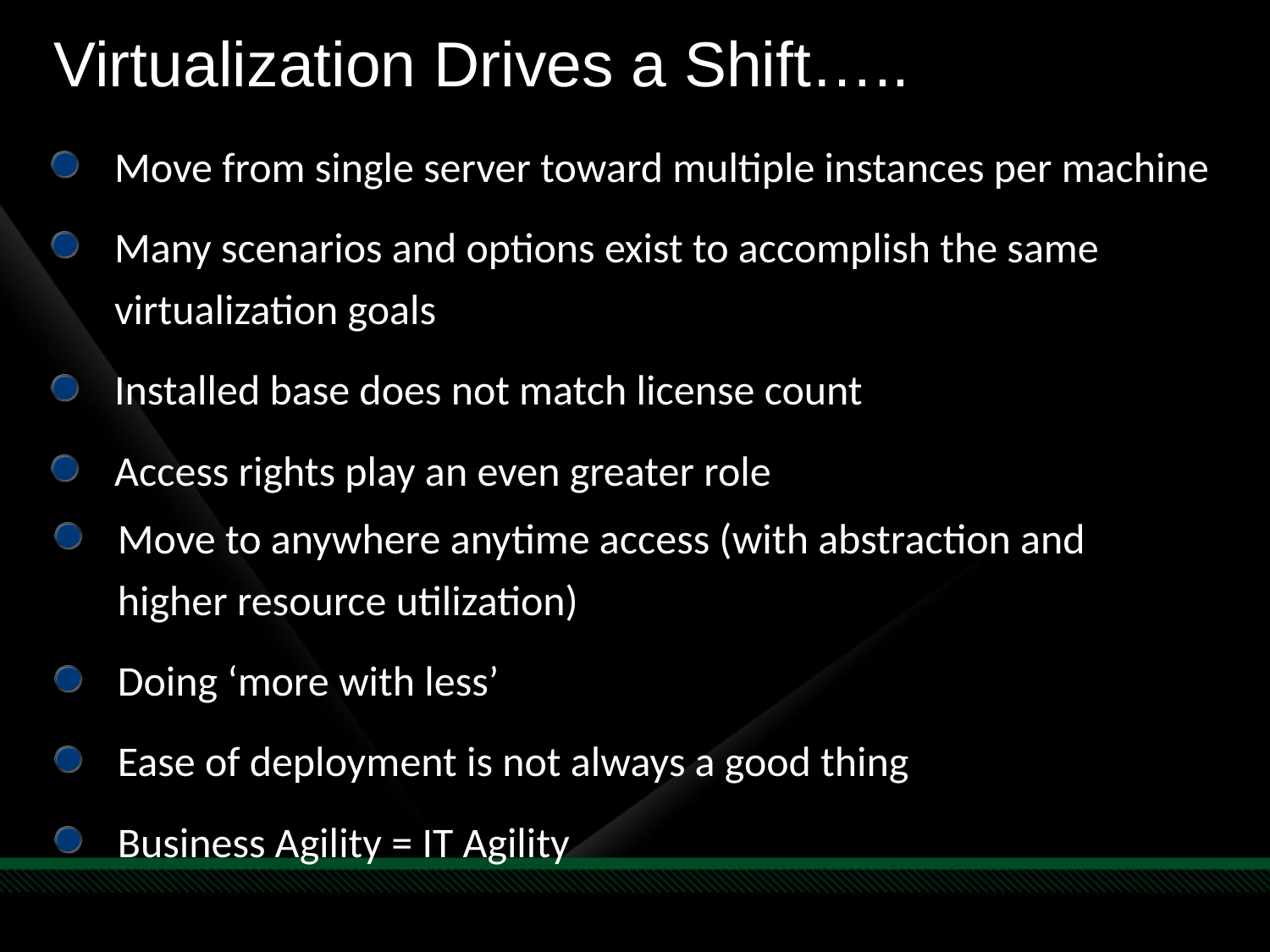

Virtualization Drives a Shift…..
Move from single server toward multiple instances per machine
Many scenarios and options exist to accomplish the same virtualization goals
Installed base does not match license count
Access rights play an even greater role
Move to anywhere anytime access (with abstraction and higher resource utilization)
Doing ‘more with less’
Ease of deployment is not always a good thing
Business Agility = IT Agility